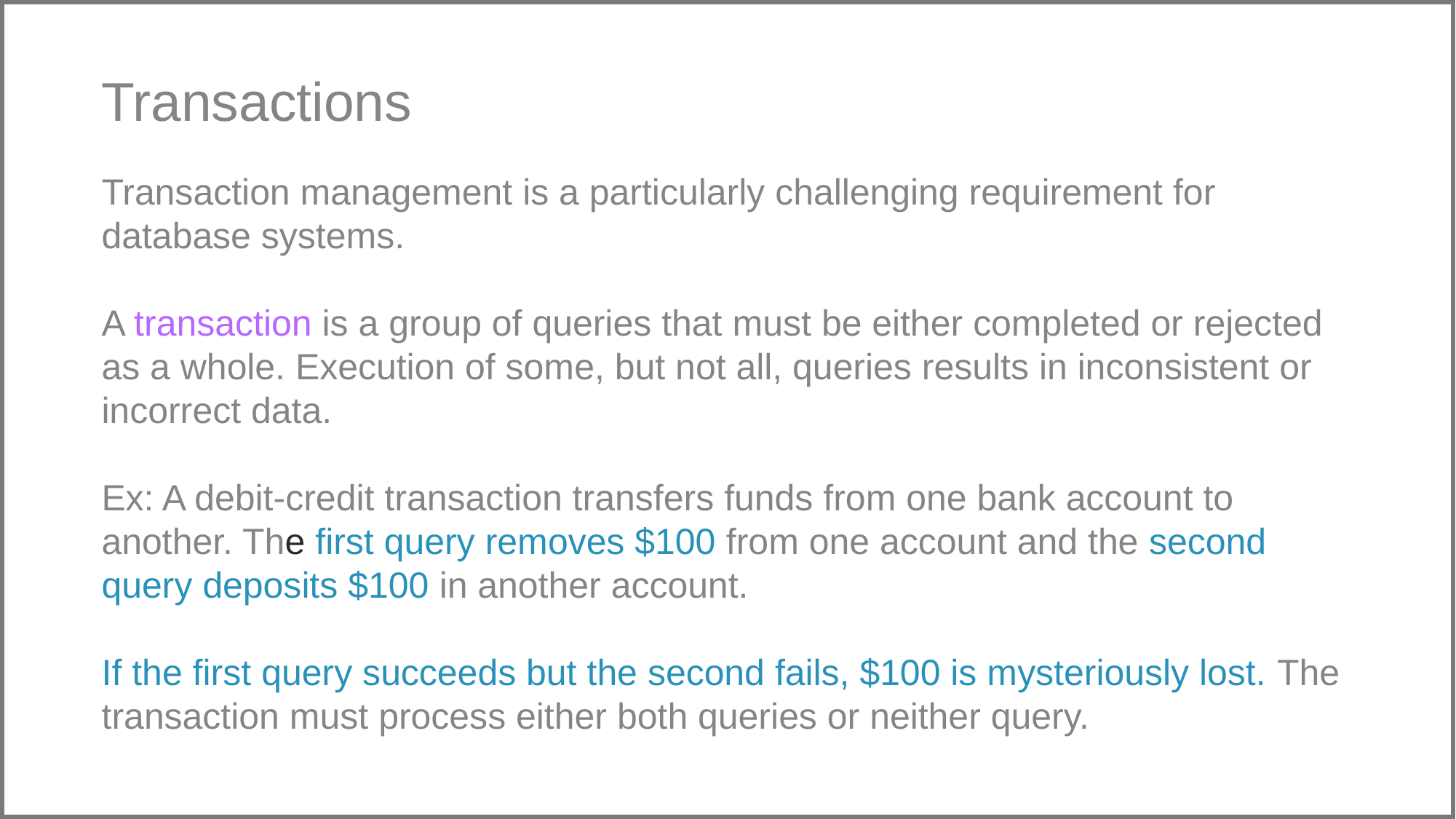

Transactions

Transaction management is a particularly challenging requirement for database systems.

A transaction is a group of queries that must be either completed or rejected as a whole. Execution of some, but not all, queries results in inconsistent or incorrect data.

Ex: A debit-credit transaction transfers funds from one bank account to another. The first query removes $100 from one account and the second query deposits $100 in another account.

If the first query succeeds but the second fails, $100 is mysteriously lost. The transaction must process either both queries or neither query.